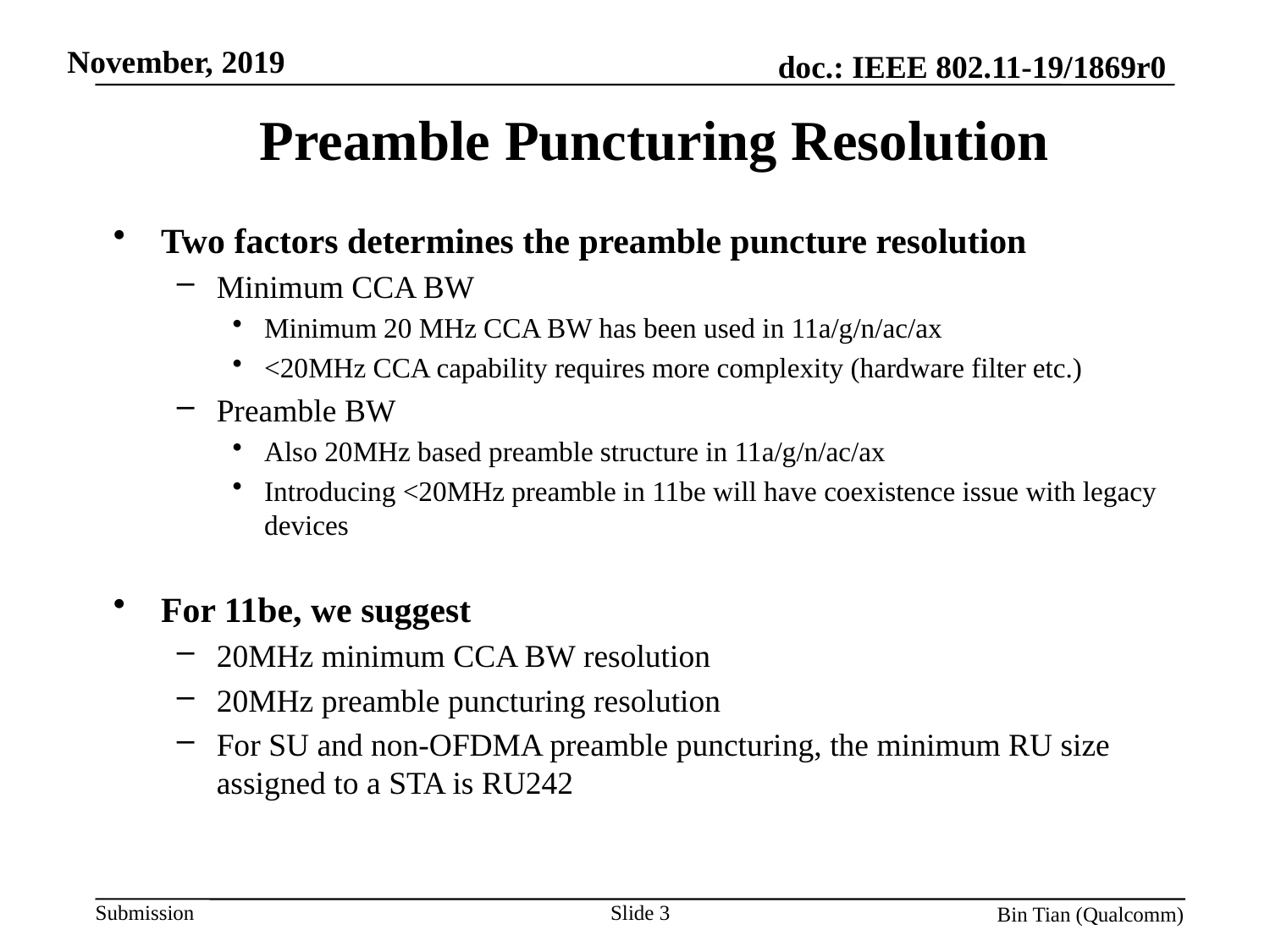

# Preamble Puncturing Resolution
Two factors determines the preamble puncture resolution
Minimum CCA BW
Minimum 20 MHz CCA BW has been used in 11a/g/n/ac/ax
<20MHz CCA capability requires more complexity (hardware filter etc.)
Preamble BW
Also 20MHz based preamble structure in 11a/g/n/ac/ax
Introducing <20MHz preamble in 11be will have coexistence issue with legacy devices

For 11be, we suggest
20MHz minimum CCA BW resolution
20MHz preamble puncturing resolution
For SU and non-OFDMA preamble puncturing, the minimum RU size assigned to a STA is RU242

Slide 3